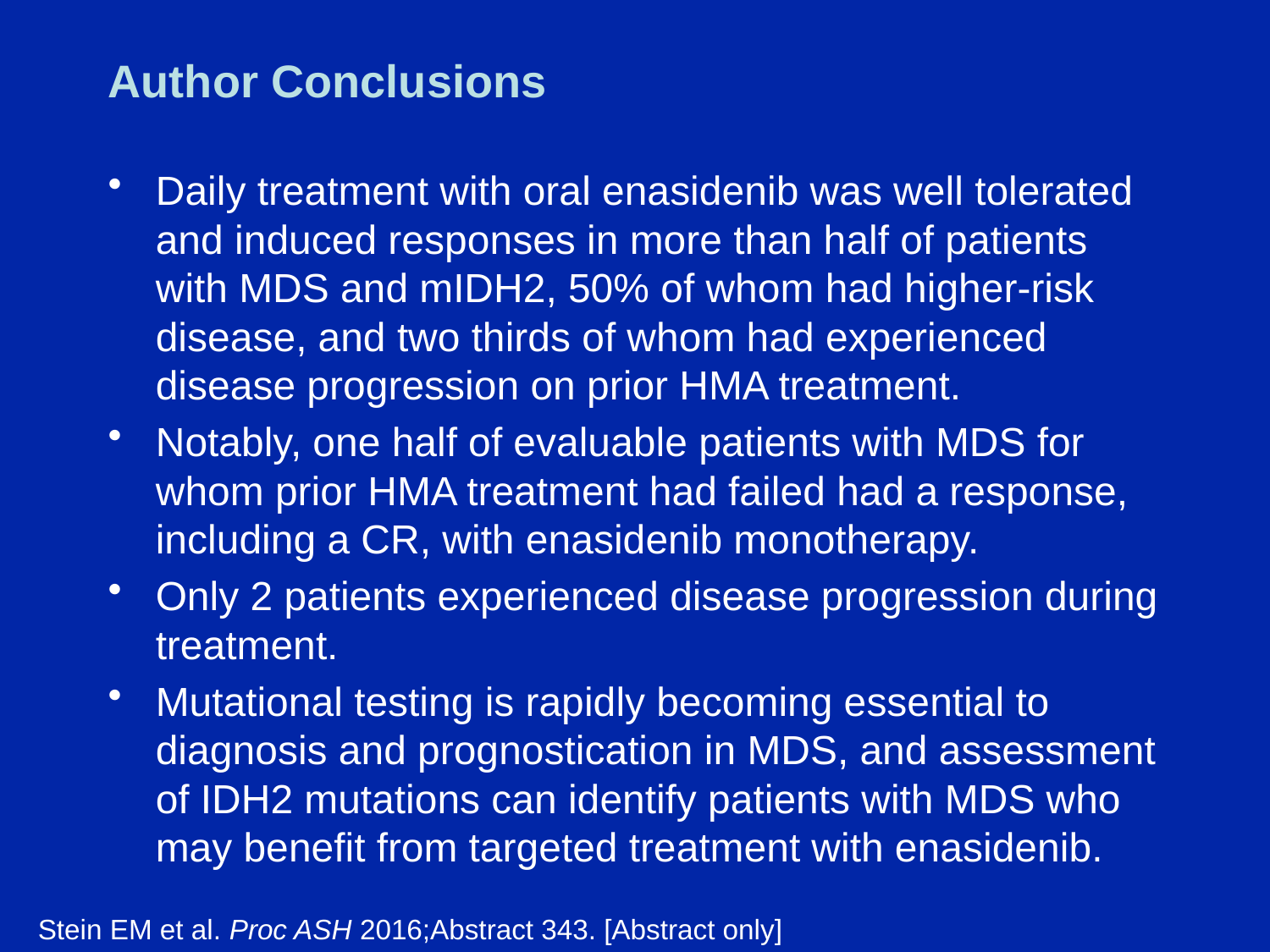

# Author Conclusions
Daily treatment with oral enasidenib was well tolerated and induced responses in more than half of patients with MDS and mIDH2, 50% of whom had higher-risk disease, and two thirds of whom had experienced disease progression on prior HMA treatment.
Notably, one half of evaluable patients with MDS for whom prior HMA treatment had failed had a response, including a CR, with enasidenib monotherapy.
Only 2 patients experienced disease progression during treatment.
Mutational testing is rapidly becoming essential to diagnosis and prognostication in MDS, and assessment of IDH2 mutations can identify patients with MDS who may benefit from targeted treatment with enasidenib.
Stein EM et al. Proc ASH 2016;Abstract 343. [Abstract only]